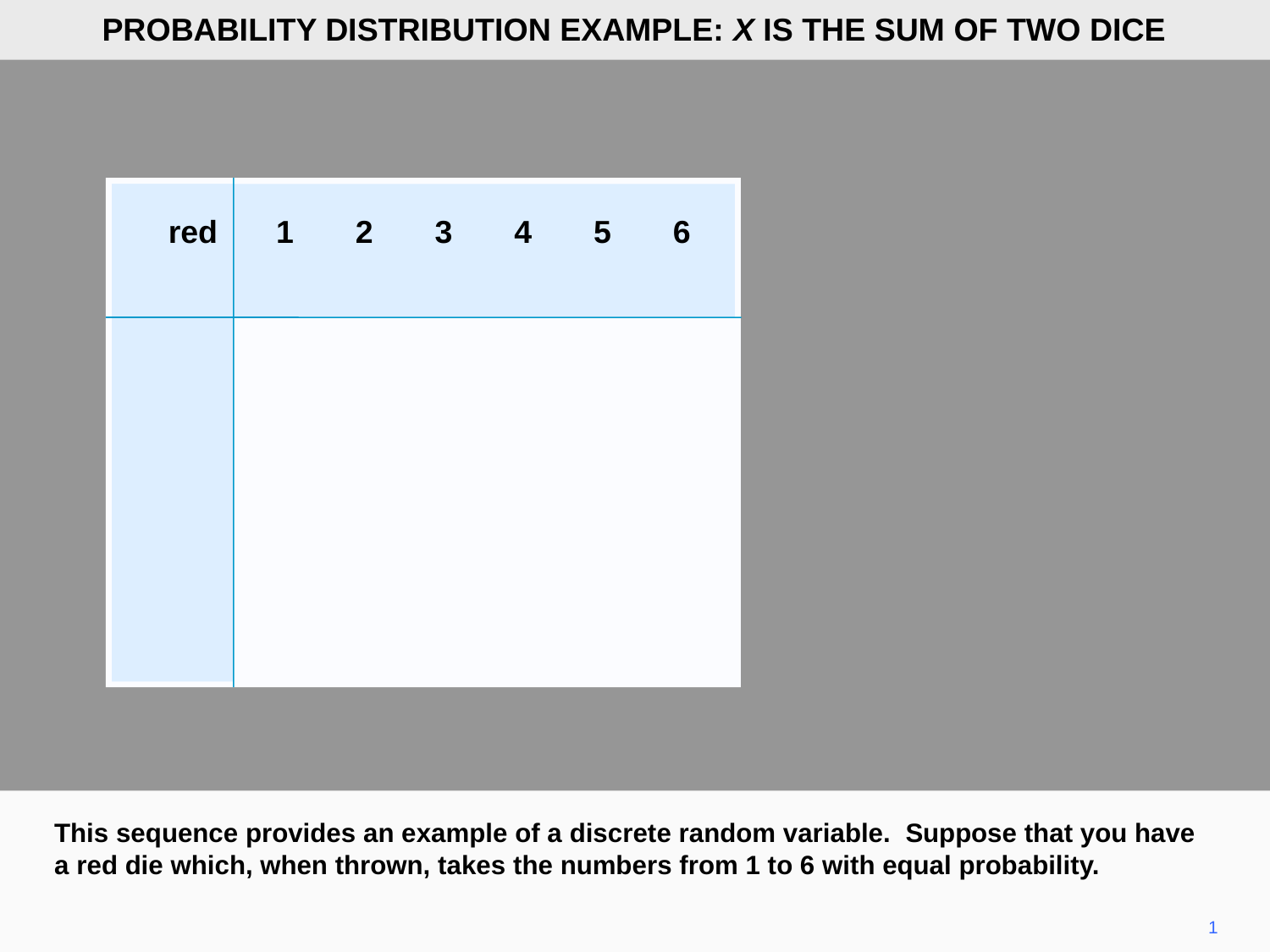

PROBABILITY DISTRIBUTION EXAMPLE: X IS THE SUM OF TWO DICE

      red	1	2	3	4	5	6

This sequence provides an example of a discrete random variable.  Suppose that you have a red die which, when thrown, takes the numbers from 1 to 6 with equal probability.
1